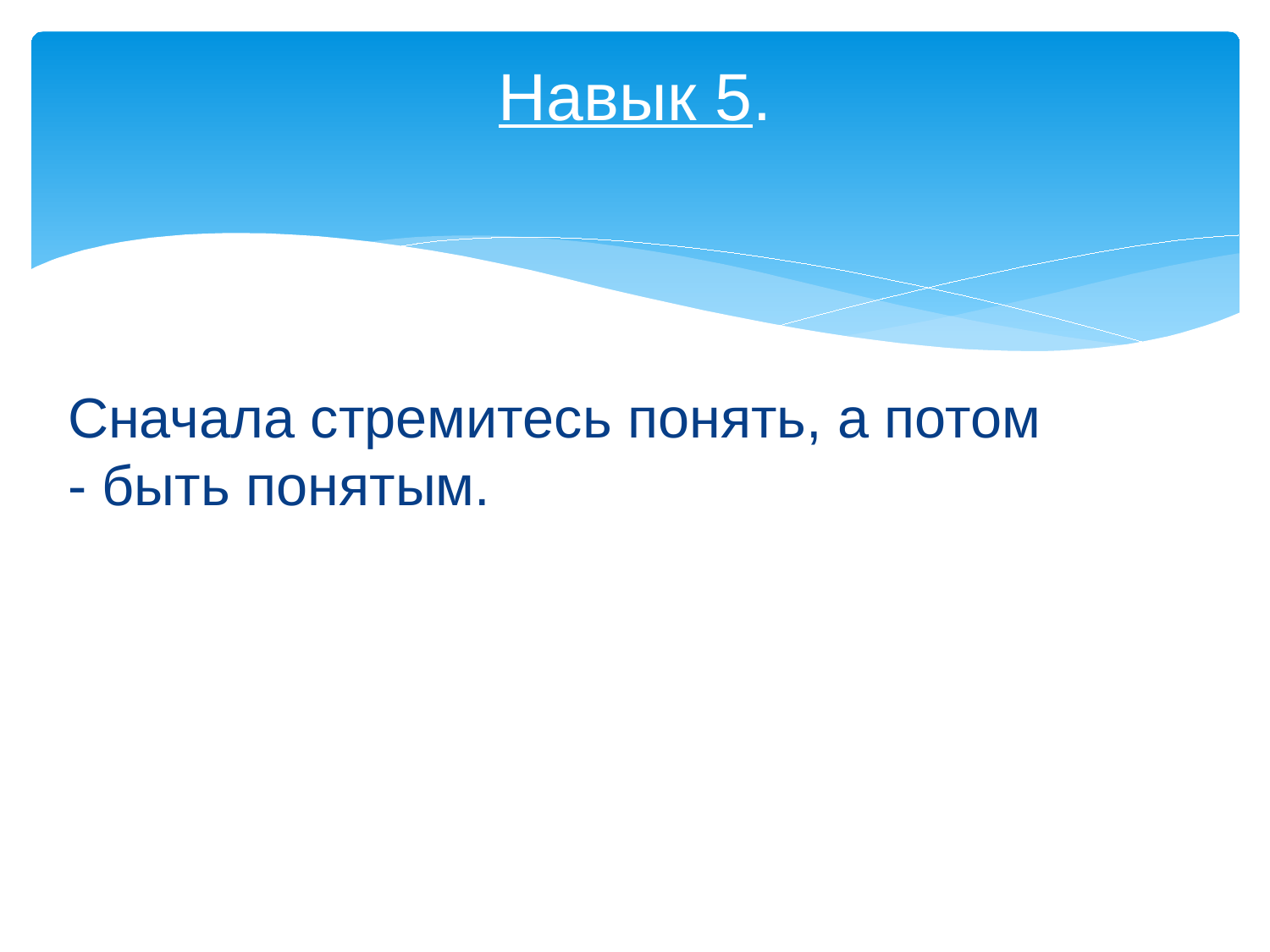

# Навык 5.

Сначала стремитесь понять, а потом - быть понятым.